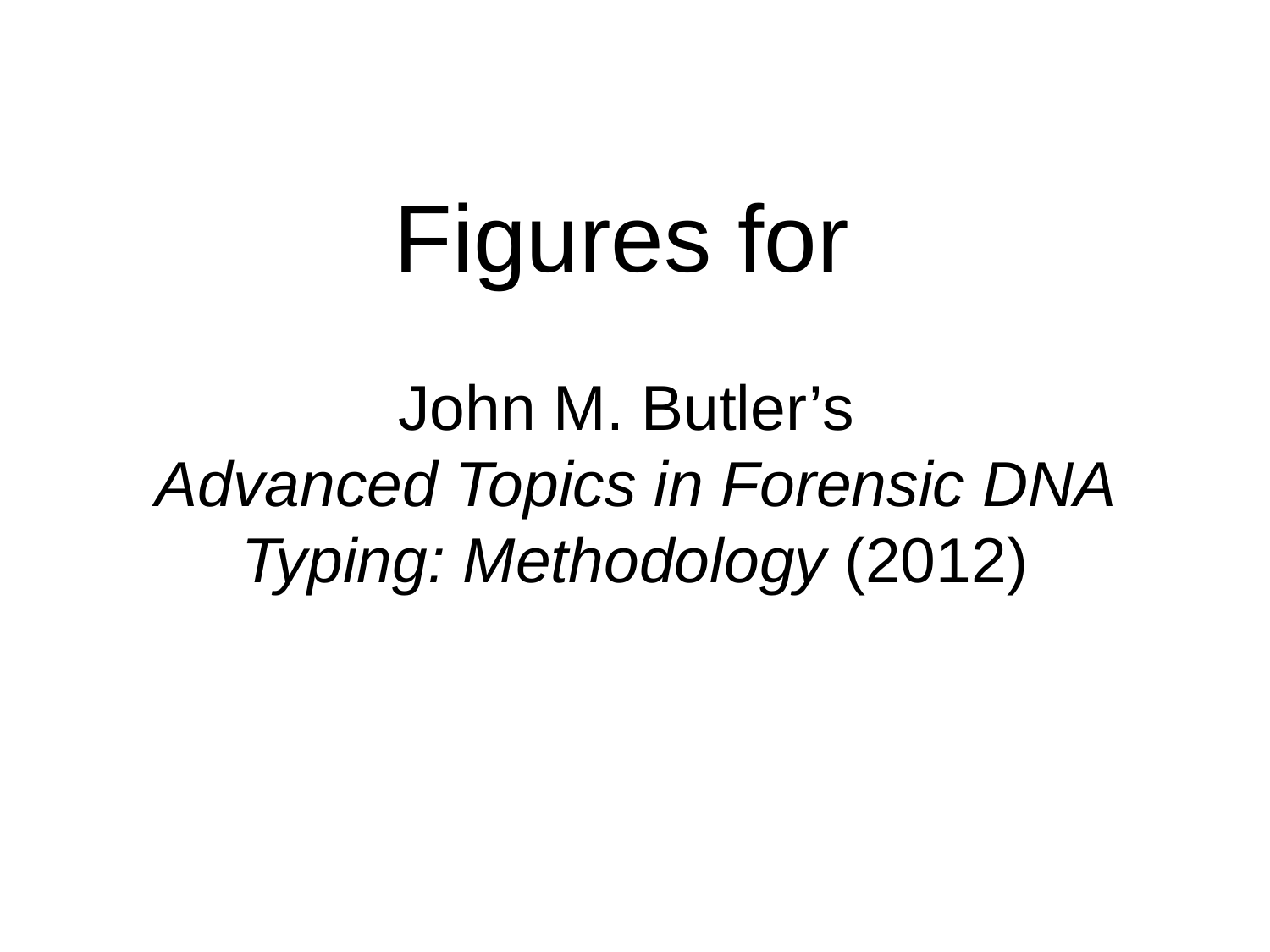

# Figures for John M. Butler’s Advanced Topics in Forensic DNA Typing: Methodology (2012)